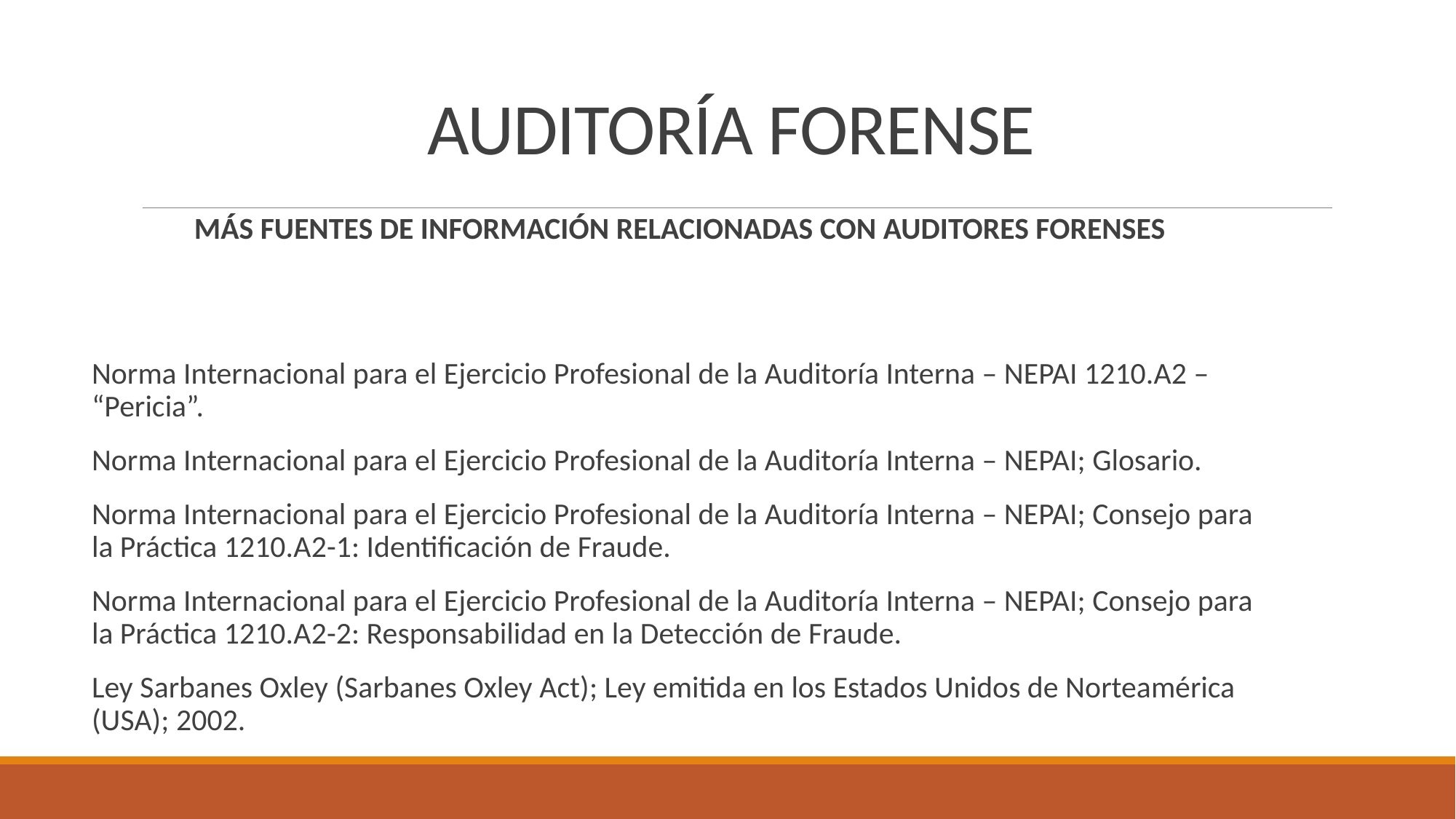

# AUDITORÍA FORENSE
MÁS FUENTES DE INFORMACIÓN RELACIONADAS CON AUDITORES FORENSES

Norma Internacional para el Ejercicio Profesional de la Auditoría Interna – NEPAI 1210.A2 – “Pericia”.
Norma Internacional para el Ejercicio Profesional de la Auditoría Interna – NEPAI; Glosario.
Norma Internacional para el Ejercicio Profesional de la Auditoría Interna – NEPAI; Consejo para la Práctica 1210.A2-1: Identificación de Fraude.
Norma Internacional para el Ejercicio Profesional de la Auditoría Interna – NEPAI; Consejo para la Práctica 1210.A2-2: Responsabilidad en la Detección de Fraude.
Ley Sarbanes Oxley (Sarbanes Oxley Act); Ley emitida en los Estados Unidos de Norteamérica (USA); 2002.